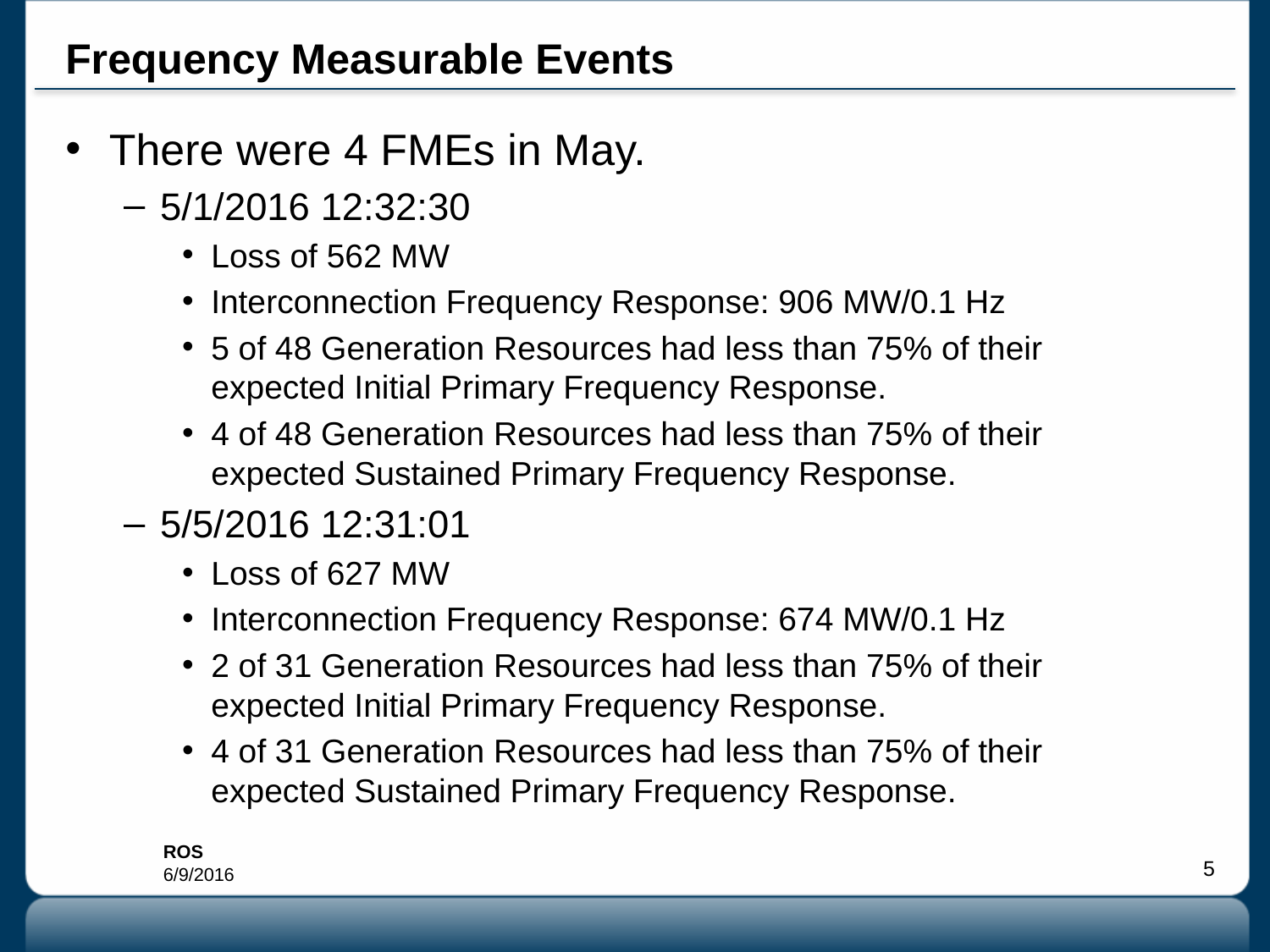

# Frequency Measurable Events
There were 4 FMEs in May.
5/1/2016 12:32:30
Loss of 562 MW
Interconnection Frequency Response: 906 MW/0.1 Hz
5 of 48 Generation Resources had less than 75% of their expected Initial Primary Frequency Response.
4 of 48 Generation Resources had less than 75% of their expected Sustained Primary Frequency Response.
5/5/2016 12:31:01
Loss of 627 MW
Interconnection Frequency Response: 674 MW/0.1 Hz
2 of 31 Generation Resources had less than 75% of their expected Initial Primary Frequency Response.
4 of 31 Generation Resources had less than 75% of their expected Sustained Primary Frequency Response.